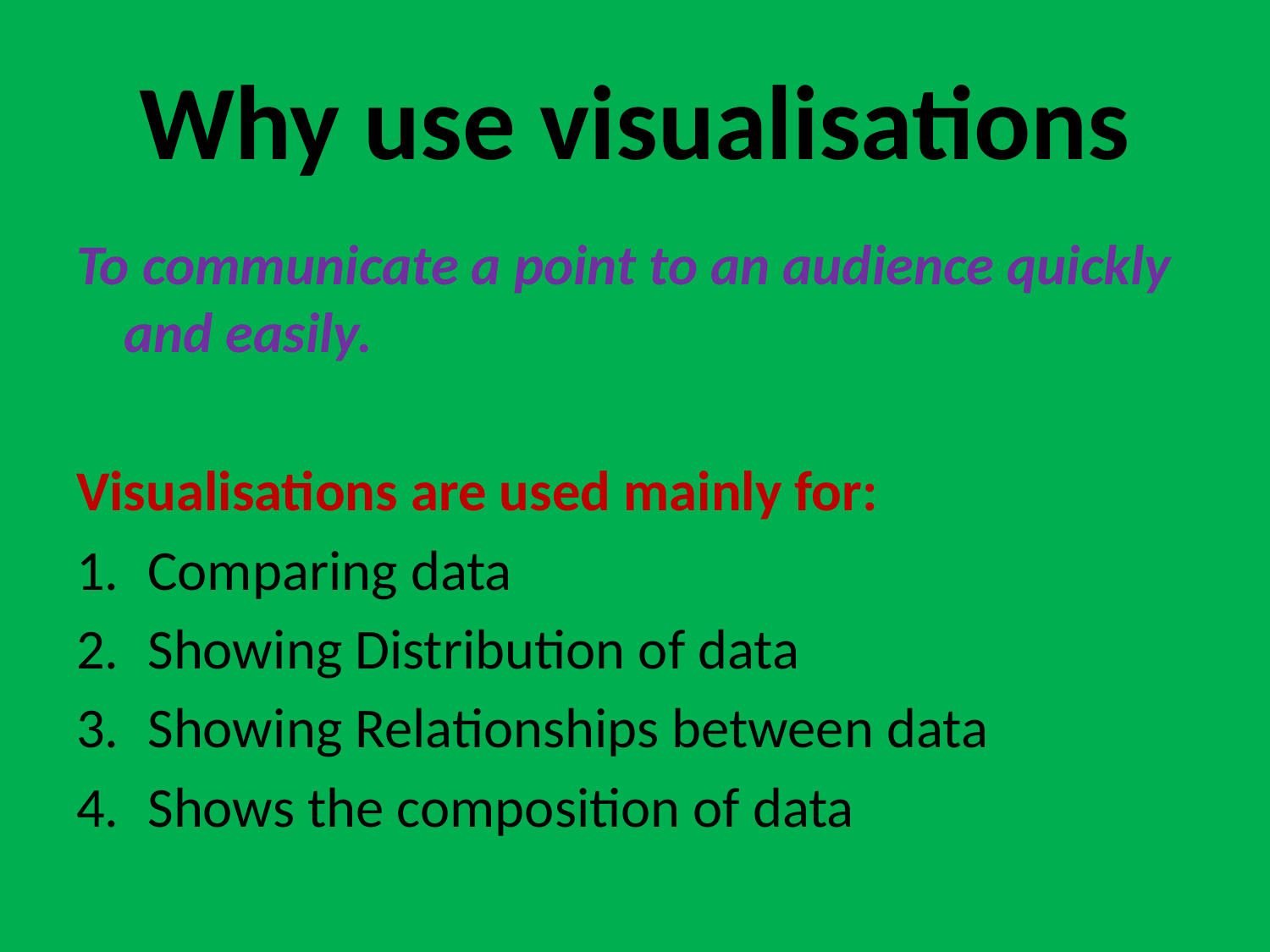

# Why use visualisations
To communicate a point to an audience quickly and easily.

Visualisations are used mainly for:
Comparing data
Showing Distribution of data
Showing Relationships between data
Shows the composition of data